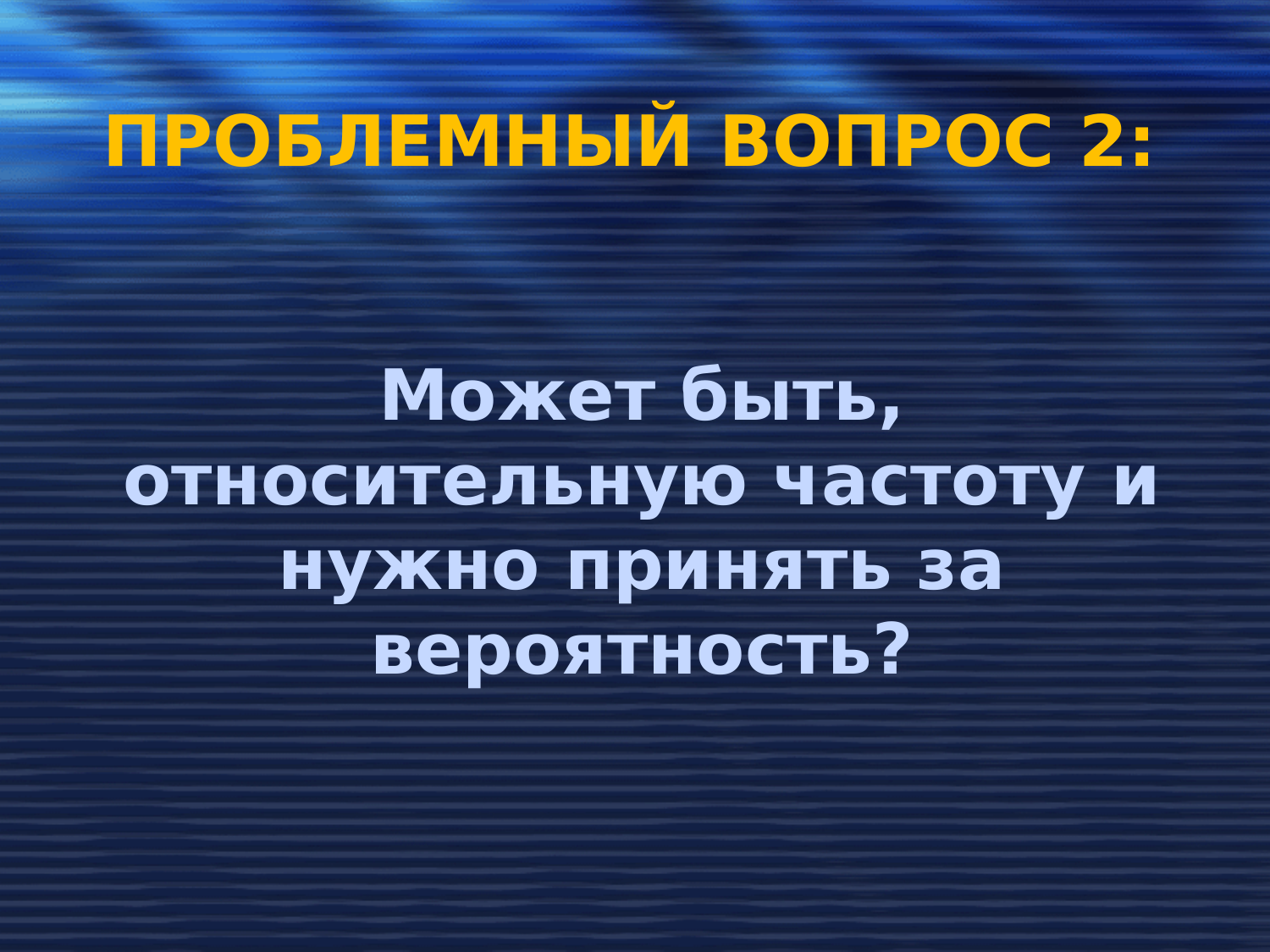

ПРОБЛЕМНЫЙ ВОПРОС 2:

Может быть, относительную частоту и нужно принять за вероятность?